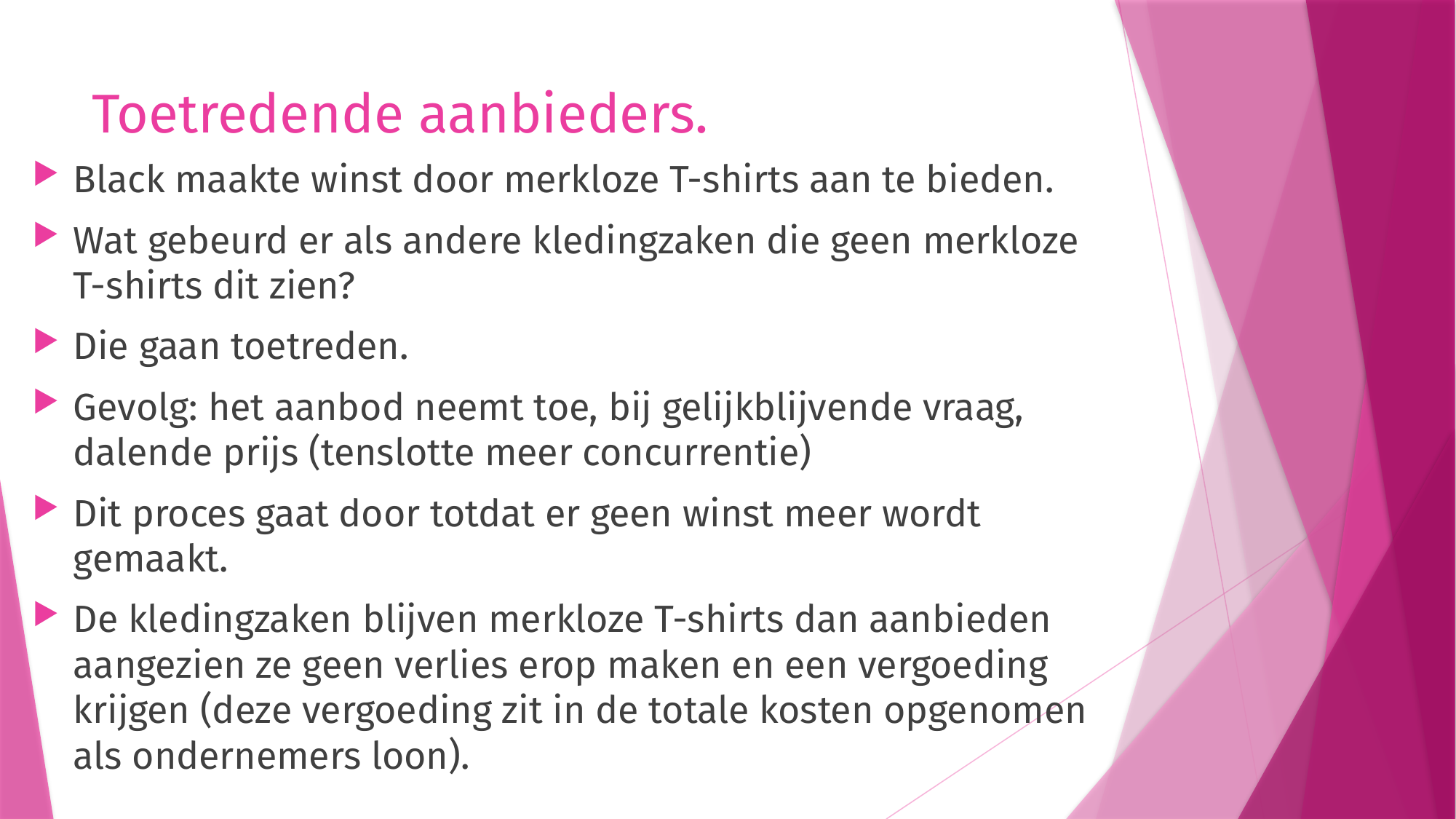

# Toetredende aanbieders.
Black maakte winst door merkloze T-shirts aan te bieden.
Wat gebeurd er als andere kledingzaken die geen merkloze T-shirts dit zien?
Die gaan toetreden.
Gevolg: het aanbod neemt toe, bij gelijkblijvende vraag, dalende prijs (tenslotte meer concurrentie)
Dit proces gaat door totdat er geen winst meer wordt gemaakt.
De kledingzaken blijven merkloze T-shirts dan aanbieden aangezien ze geen verlies erop maken en een vergoeding krijgen (deze vergoeding zit in de totale kosten opgenomen als ondernemers loon).